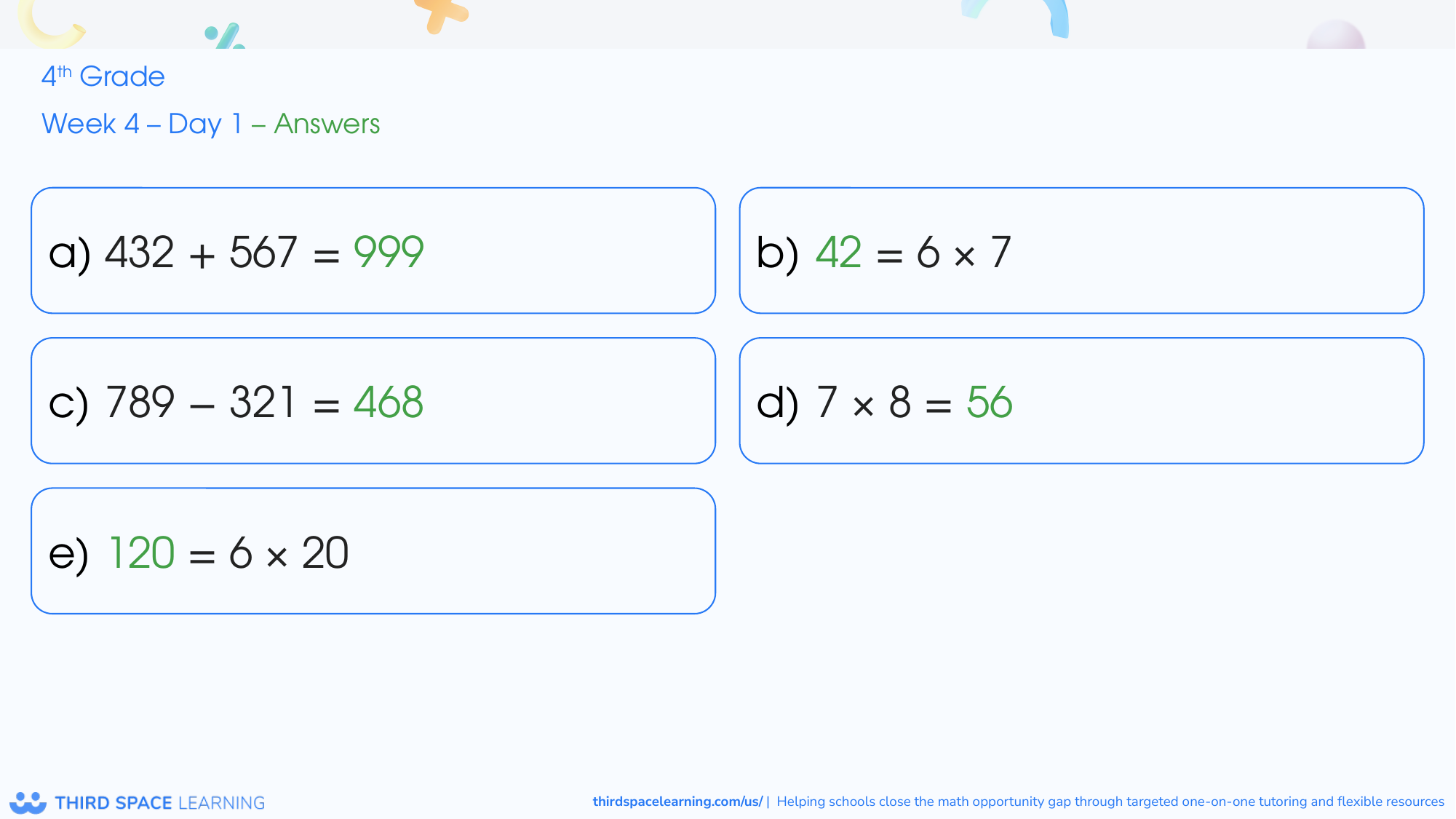

4th Grade
Week 4 – Day 1 – Answers
432 + 567 = 999
42 = 6 × 7
789 − 321 = 468
7 × 8 = 56
120 = 6 × 20